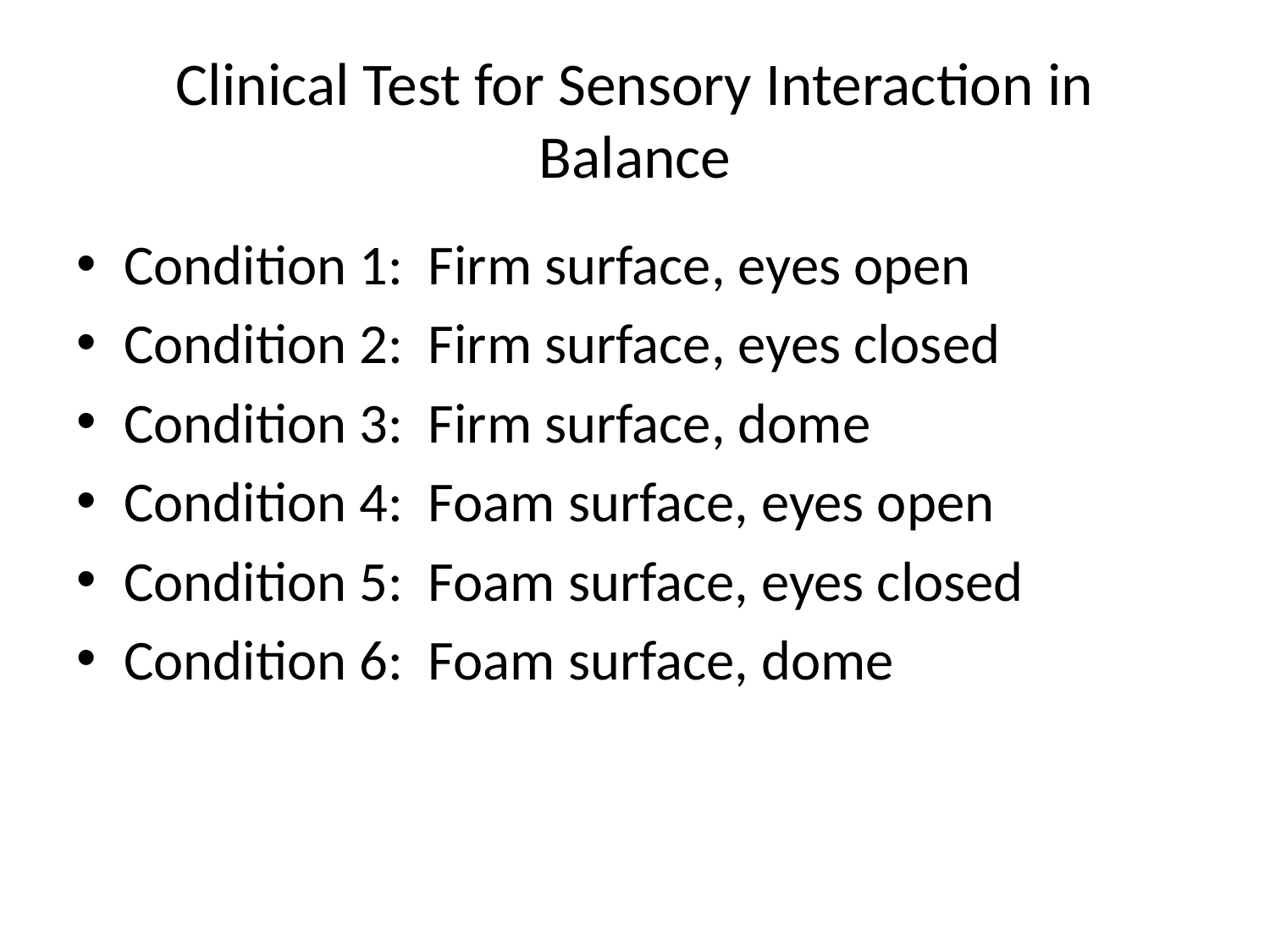

# Clinical Test for Sensory Interaction in Balance
Condition 1:  Firm surface, eyes open
Condition 2:  Firm surface, eyes closed
Condition 3:  Firm surface, dome
Condition 4:  Foam surface, eyes open
Condition 5:  Foam surface, eyes closed
Condition 6:  Foam surface, dome